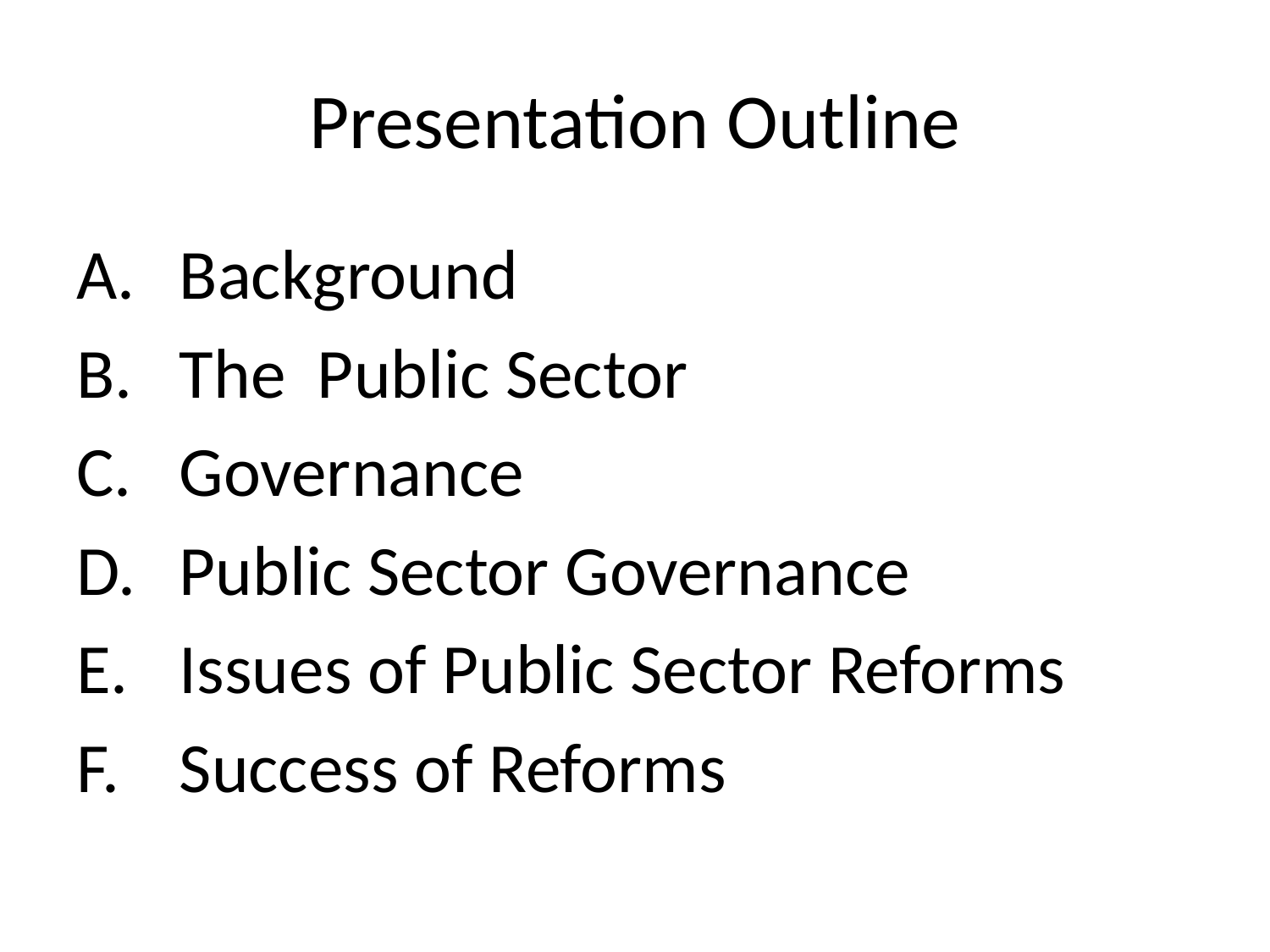

# Presentation Outline
Background
The  Public Sector
Governance
Public Sector Governance
Issues of Public Sector Reforms
Success of Reforms